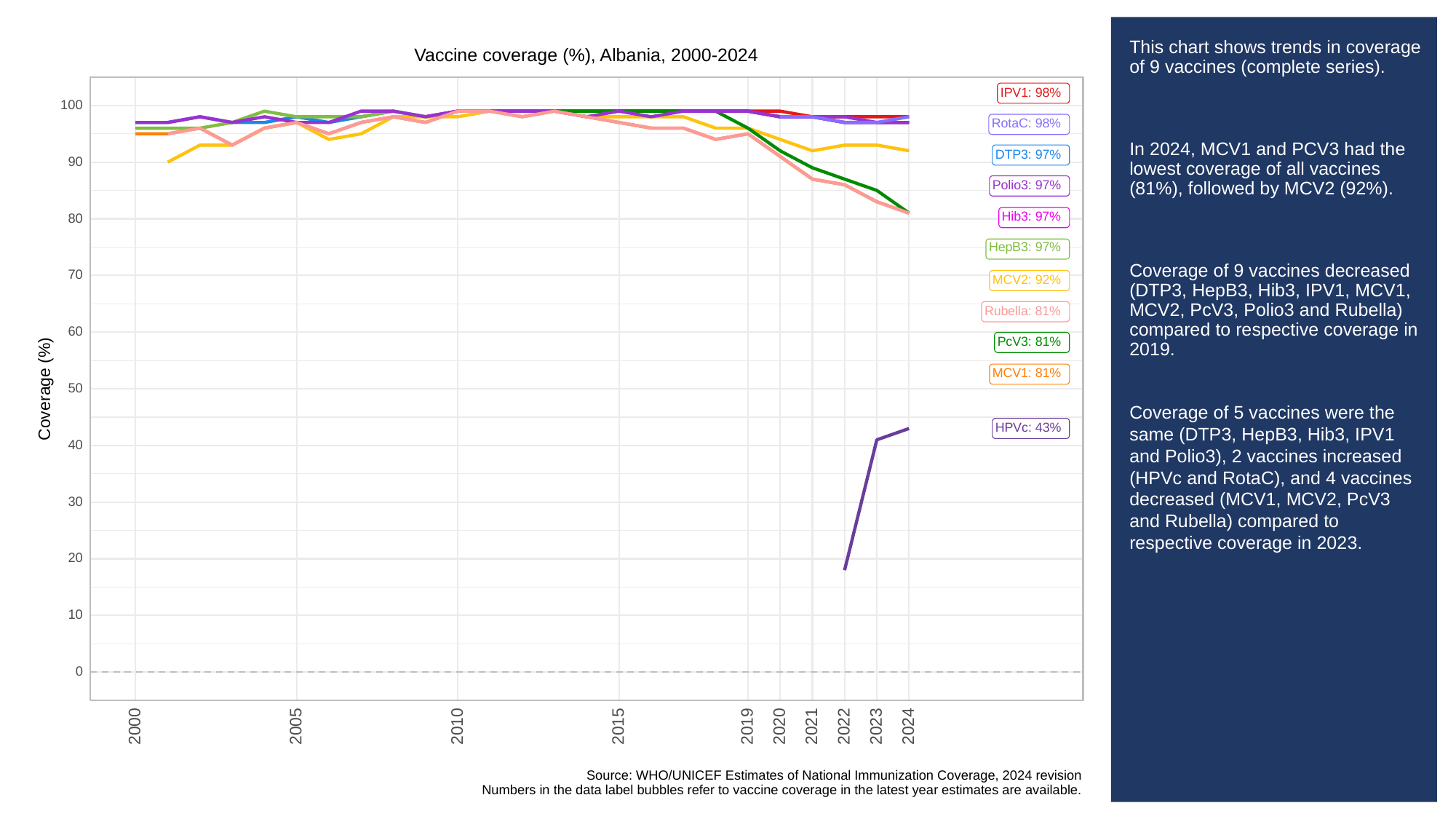

# This chart shows trends in coverage of 9 vaccines (complete series).

In 2024, MCV1 and PCV3 had the lowest coverage of all vaccines (81%), followed by MCV2 (92%).

Coverage of 9 vaccines decreased (DTP3, HepB3, Hib3, IPV1, MCV1, MCV2, PcV3, Polio3 and Rubella) compared to respective coverage in 2019.

Coverage of 5 vaccines were the same (DTP3, HepB3, Hib3, IPV1 and Polio3), 2 vaccines increased (HPVc and RotaC), and 4 vaccines decreased (MCV1, MCV2, PcV3 and Rubella) compared to respective coverage in 2023.

Vaccine coverage (%), Albania, 2000-2024

IPV1: 98%

100

RotaC: 98%

DTP3: 97%

90

Polio3: 97%

Hib3: 97%
80

HepB3: 97%

70

MCV2: 92%

Rubella: 81%
60

PcV3: 81%

MCV1: 81%
Coverage (%)
50

HPVc: 43%

40

30

20

10

0

2023
2000
2005
2010
2015
2019
2020
2021
2022
2024
Source: WHO/UNICEF Estimates of National Immunization Coverage, 2024 revision
Numbers in the data label bubbles refer to vaccine coverage in the latest year estimates are available.